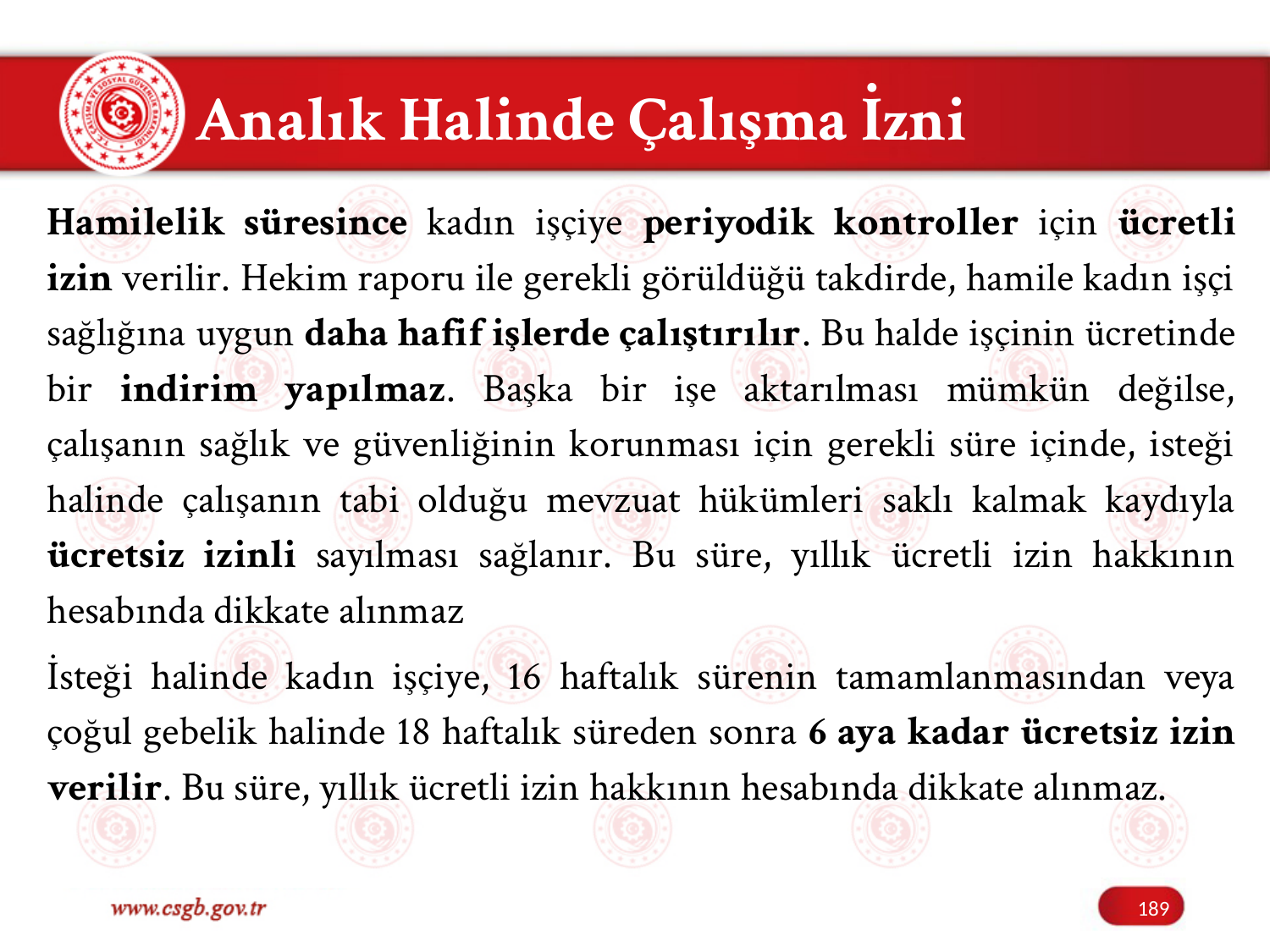

# Analık Halinde Çalışma İzni
Hamilelik süresince kadın işçiye periyodik kontroller için ücretli izin verilir. Hekim raporu ile gerekli görüldüğü takdirde, hamile kadın işçi sağlığına uygun daha hafif işlerde çalıştırılır. Bu halde işçinin ücretinde bir indirim yapılmaz. Başka bir işe aktarılması mümkün değilse, çalışanın sağlık ve güvenliğinin korunması için gerekli süre içinde, isteği halinde çalışanın tabi olduğu mevzuat hükümleri saklı kalmak kaydıyla ücretsiz izinli sayılması sağlanır. Bu süre, yıllık ücretli izin hakkının hesabında dikkate alınmaz
İsteği halinde kadın işçiye, 16 haftalık sürenin tamamlanmasından veya çoğul gebelik halinde 18 haftalık süreden sonra 6 aya kadar ücretsiz izin verilir. Bu süre, yıllık ücretli izin hakkının hesabında dikkate alınmaz.

189